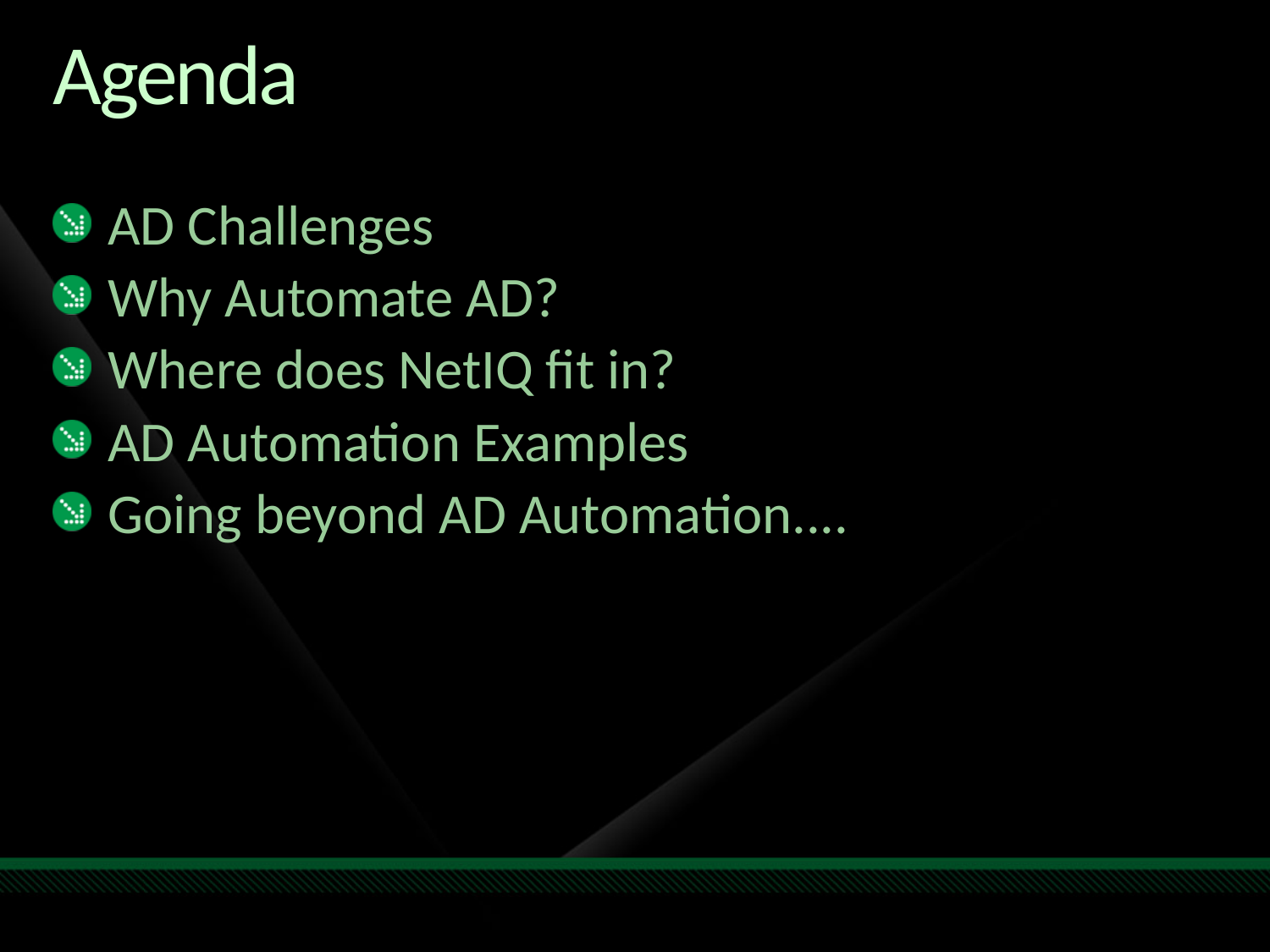

# Agenda
AD Challenges
Why Automate AD?
Where does NetIQ fit in?
AD Automation Examples
Going beyond AD Automation....